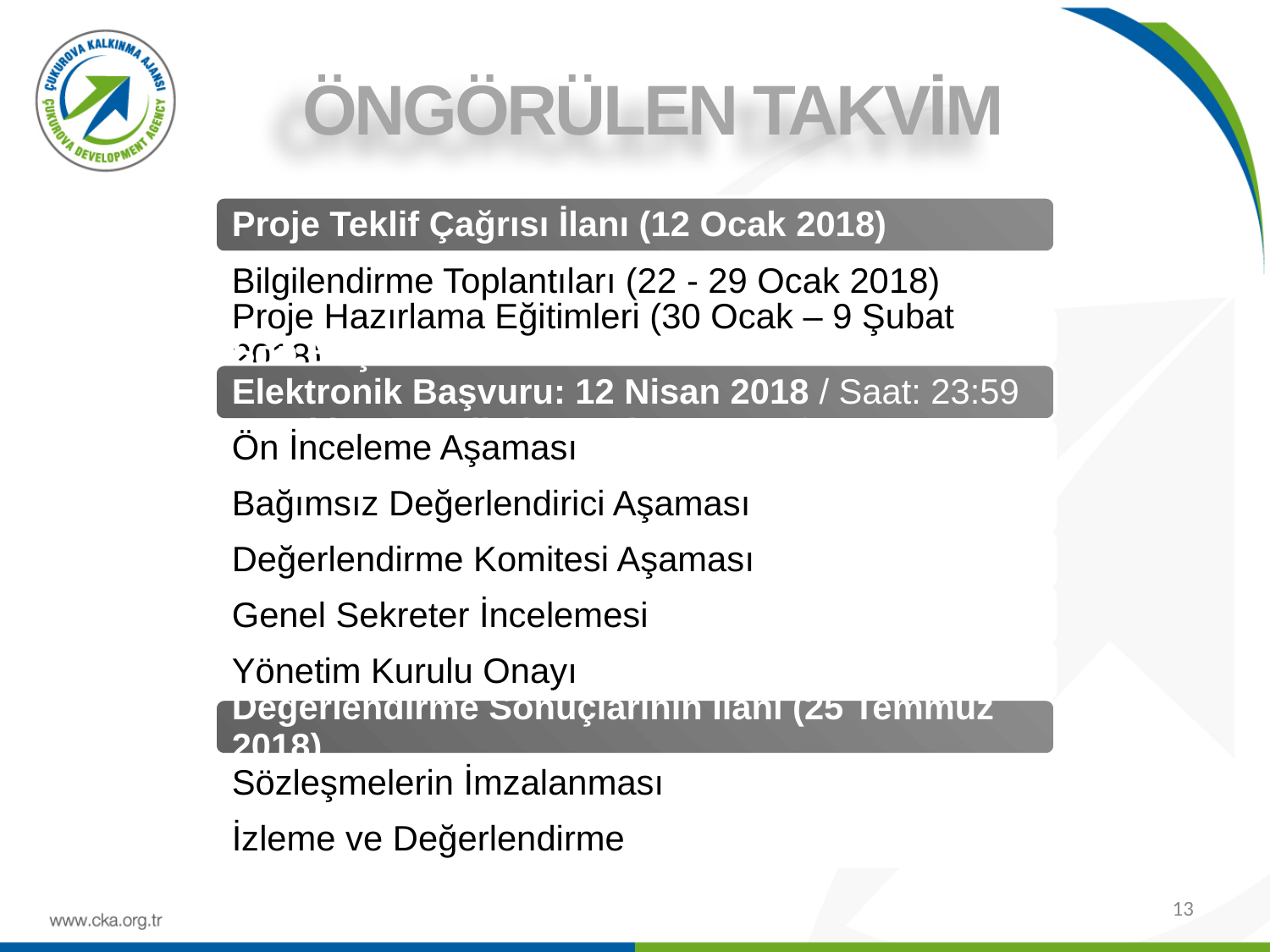

# ÖNGÖRÜLEN TAKVİM
Proje Teklif Çağrısı İlanı (12 Ocak 2018)
Bilgilendirme Toplantıları (22 - 29 Ocak 2018)
Elektronik Başvuru: 12 Nisan 2018 / Saat: 23:59
Evrakların Teslimi: 19 Nisan 2018 / Saat:17:00
Ön İnceleme Aşaması
Bağımsız Değerlendirici Aşaması
Değerlendirme Komitesi Aşaması
Genel Sekreter İncelemesi
Yönetim Kurulu Onayı
Değerlendirme Sonuçlarının İlanı (25 Temmuz 2018)
Sözleşmelerin İmzalanması
İzleme ve Değerlendirme
13